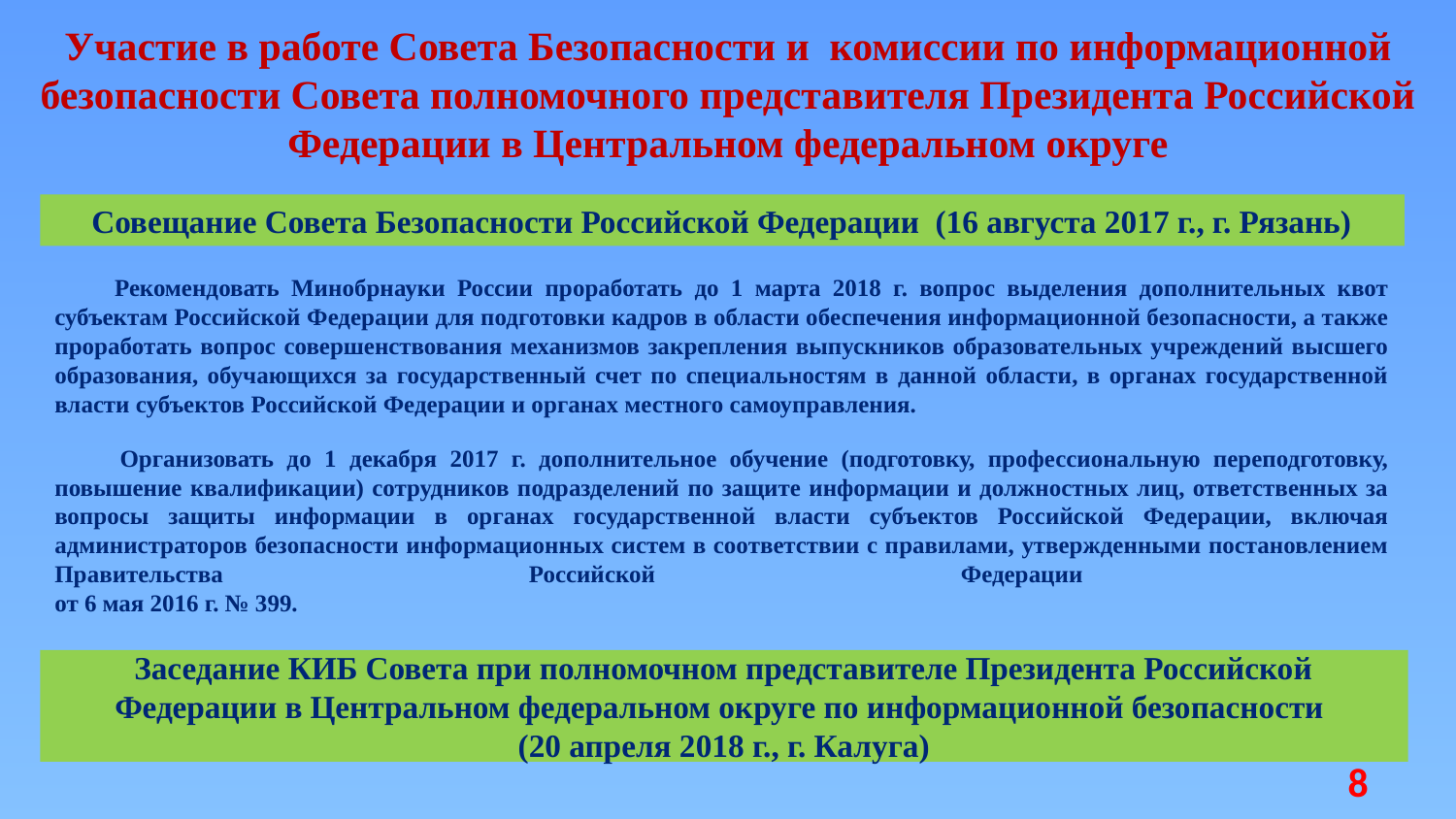

# Участие в работе Совета Безопасности и  комиссии по информационной безопасности Совета полномочного представителя Президента Российской Федерации в Центральном федеральном округе
Совещание Совета Безопасности Российской Федерации  (16 августа 2017 г., г. Рязань)
     Рекомендовать Минобрнауки России проработать до 1 марта 2018 г. вопрос выделения дополнительных квот субъектам Российской Федерации для подготовки кадров в области обеспечения информационной безопасности, а также проработать вопрос совершенствования механизмов закрепления выпускников образовательных учреждений высшего образования, обучающихся за государственный счет по специальностям в данной области, в органах государственной власти субъектов Российской Федерации и органах местного самоуправления.
     Организовать до 1 декабря 2017 г. дополнительное обучение (подготовку, профессиональную переподготовку, повышение квалификации) сотрудников подразделений по защите информации и должностных лиц, ответственных за вопросы защиты информации в органах государственной власти субъектов Российской Федерации, включая администраторов безопасности информационных систем в соответствии с правилами, утвержденными постановлением Правительства Российской Федерации
от 6 мая 2016 г. № 399.
Заседание КИБ Совета при полномочном представителе Президента Российской Федерации в Центральном федеральном округе по информационной безопасности
(20 апреля 2018 г., г. Калуга)
8